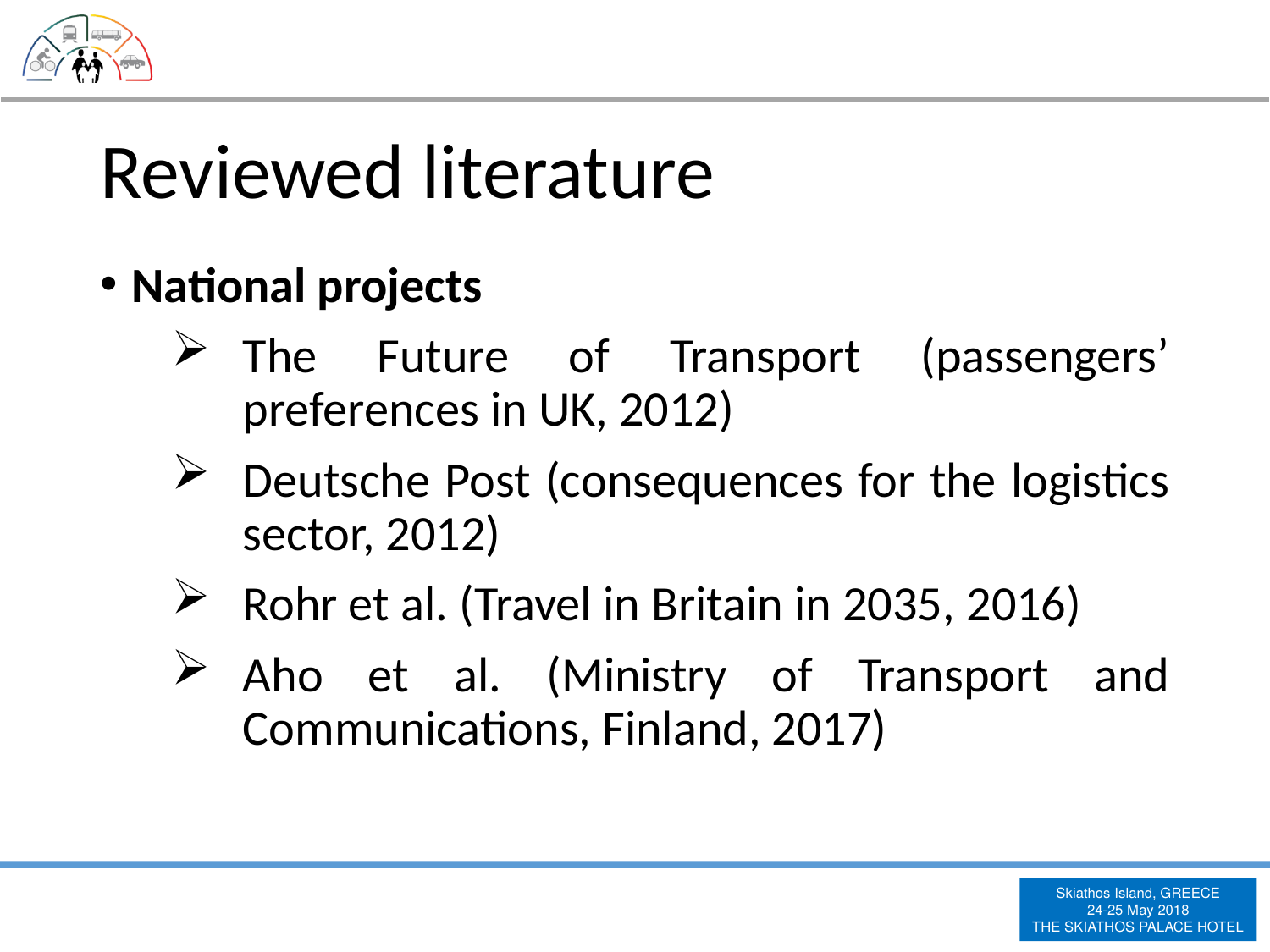

# Reviewed literature
National projects
The Future of Transport (passengers’ preferences in UK, 2012)
Deutsche Post (consequences for the logistics sector, 2012)
Rohr et al. (Travel in Britain in 2035, 2016)
Aho et al. (Ministry of Transport and Communications, Finland, 2017)